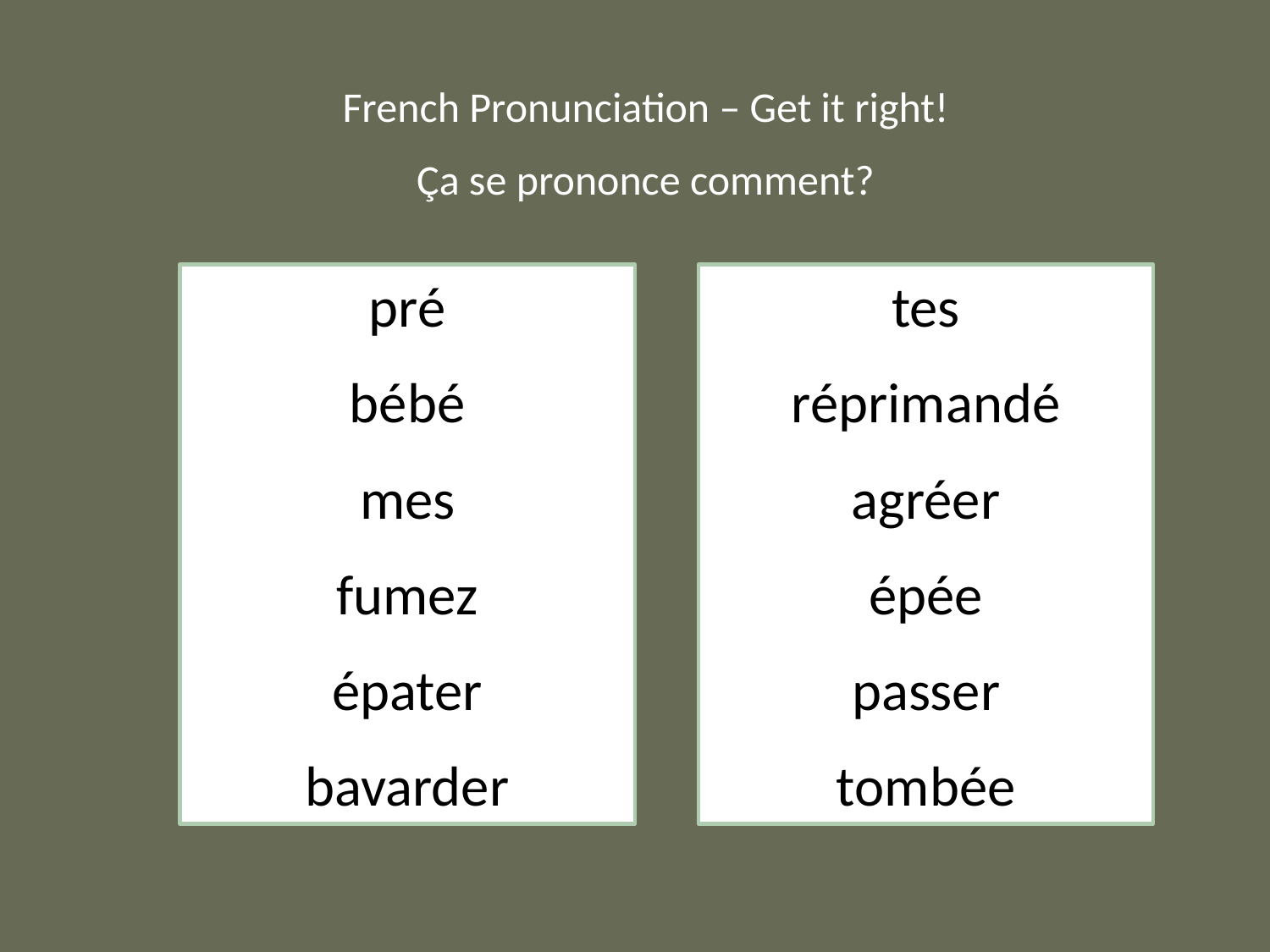

French Pronunciation – Get it right!
Ça se prononce comment?
pré
bébé
mes
fumez
épater
bavarder
tes
réprimandé
agréer
épée
passer
tombée